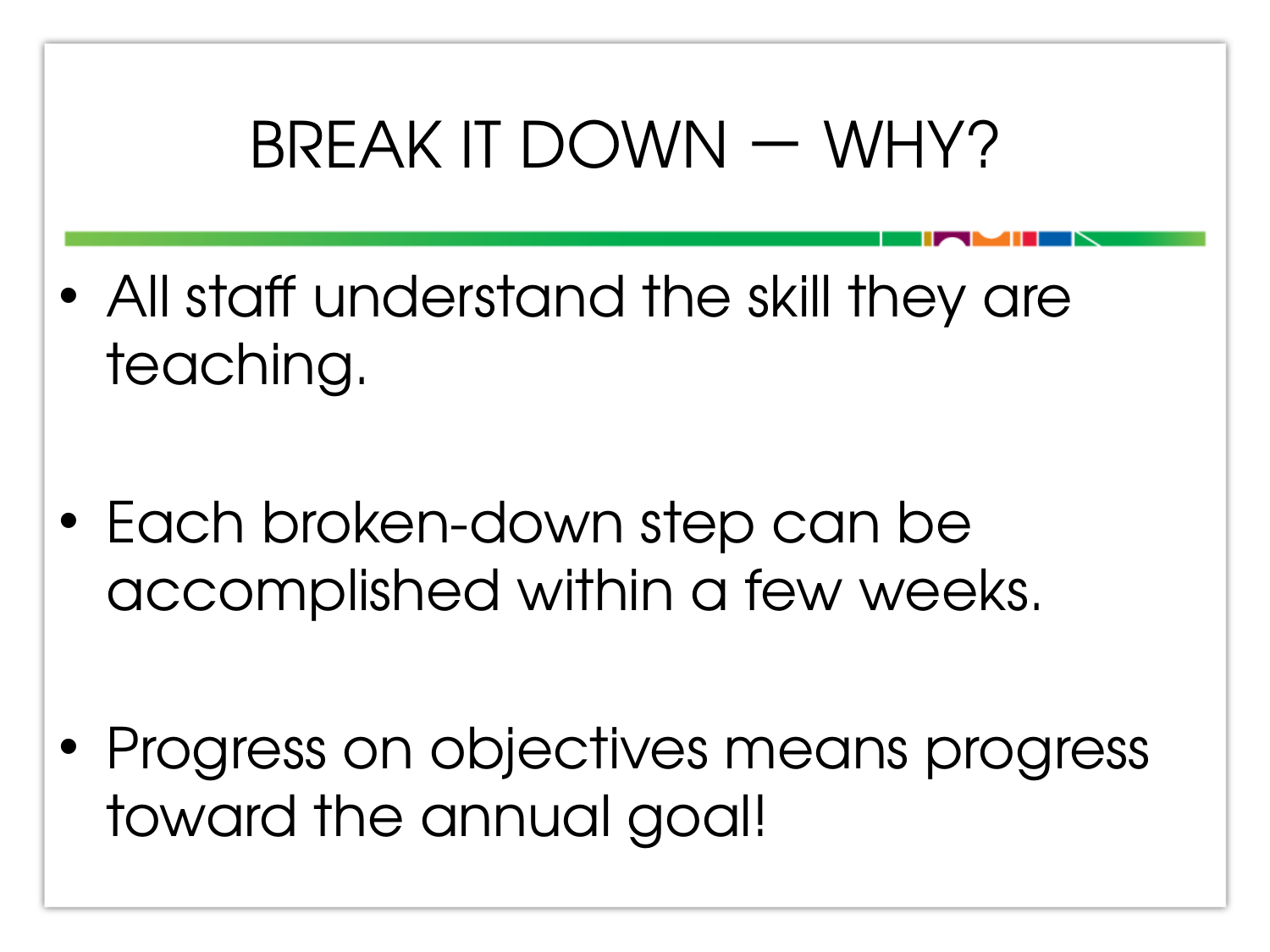

# Break it down－why?
All staff understand the skill they are teaching.

Each broken-down step can be accomplished within a few weeks.

Progress on objectives means progress toward the annual goal!